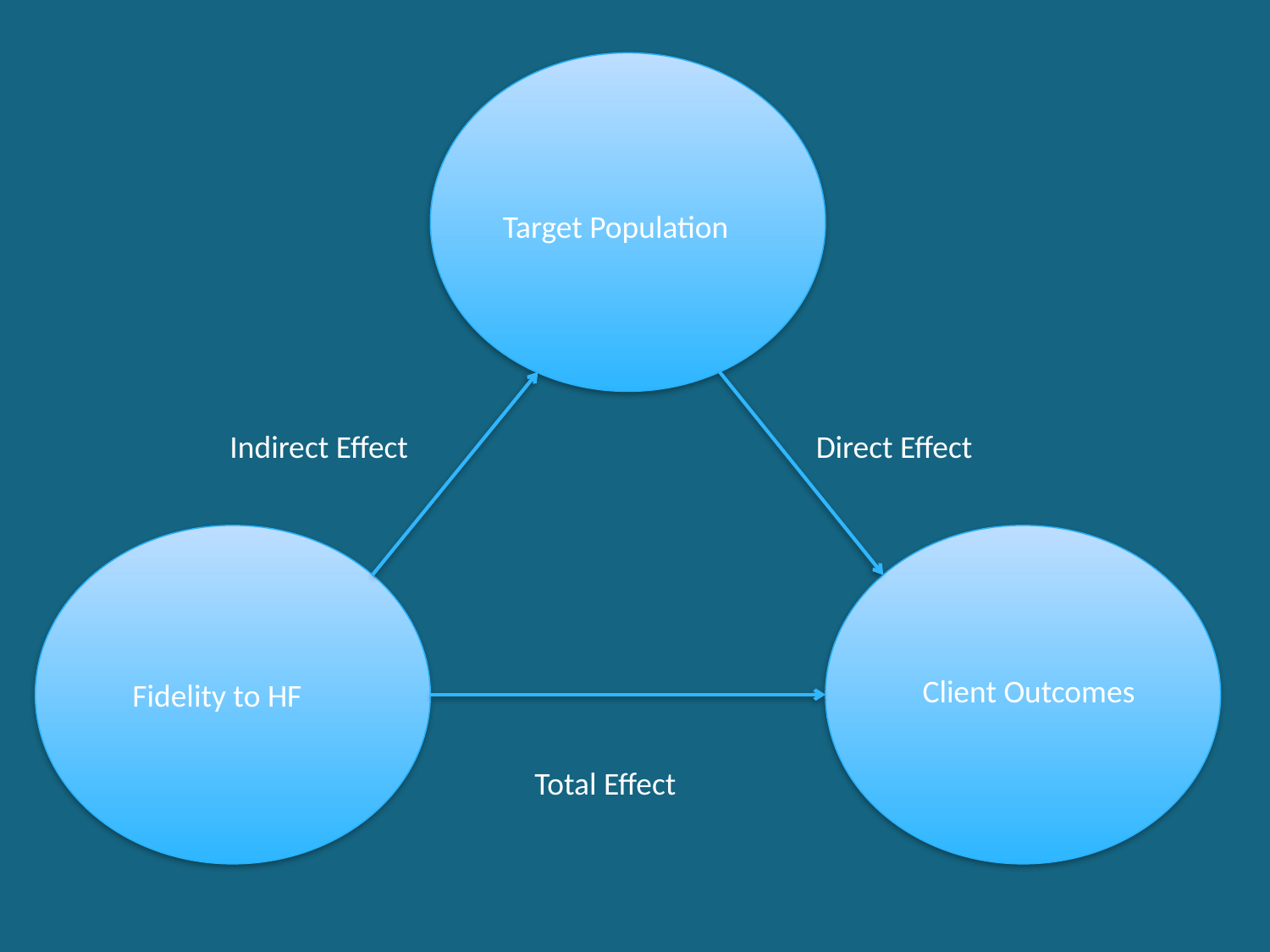

Target Population
Indirect Effect
Direct Effect

Client Outcomes
Fidelity to HF
Total Effect